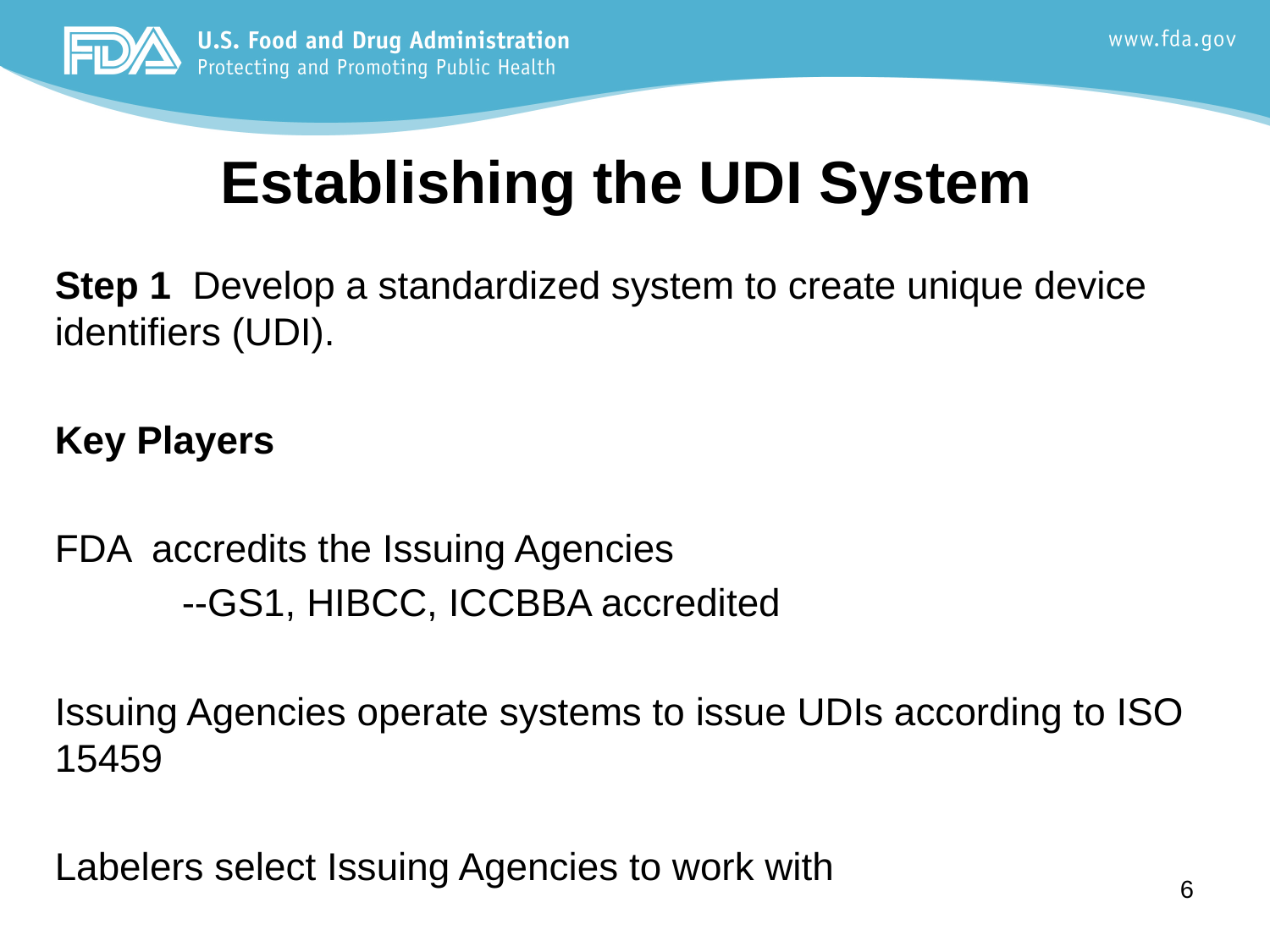

Establishing the UDI System
Step 1  Develop a standardized system to create unique device identifiers (UDI).

Key Players

FDA  accredits the Issuing Agencies
	--GS1, HIBCC, ICCBBA accredited

Issuing Agencies operate systems to issue UDIs according to ISO 15459

Labelers select Issuing Agencies to work with

6